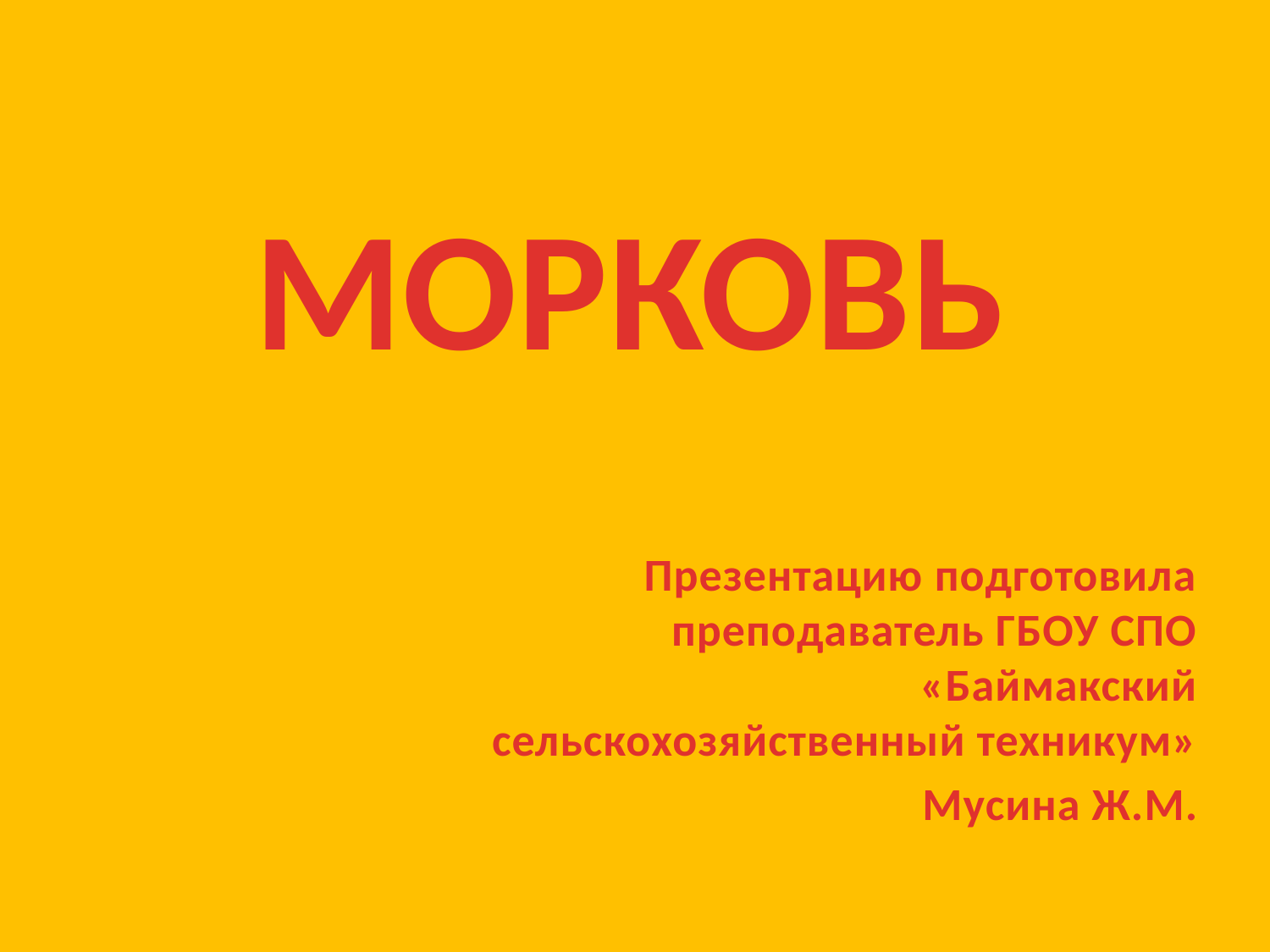

# МОРКОВЬ
Презентацию подготовила преподаватель ГБОУ СПО «Баймакский сельскохозяйственный техникум»
Мусина Ж.М.